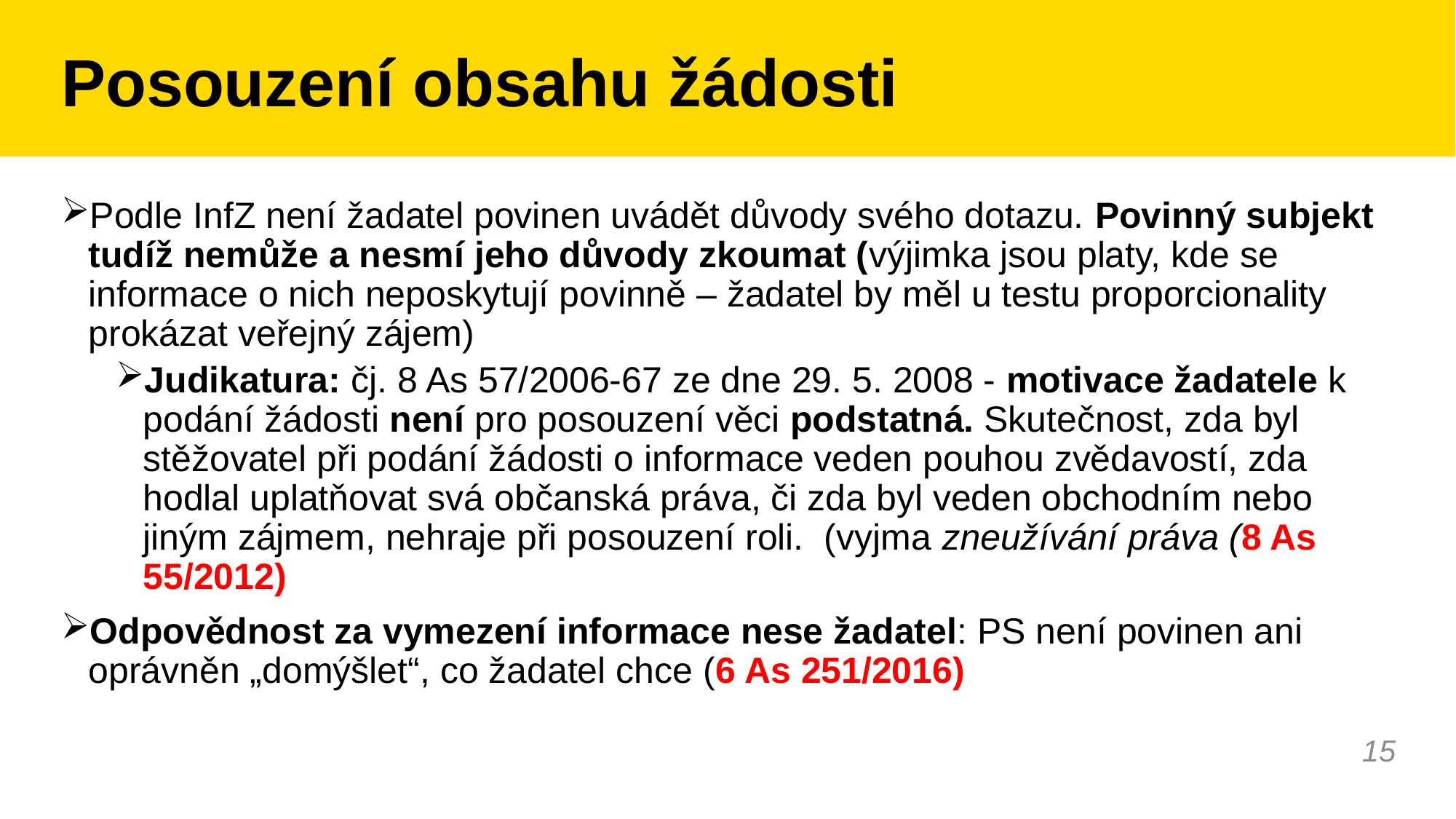

# Posouzení obsahu žádosti
Podle InfZ není žadatel povinen uvádět důvody svého dotazu. Povinný subjekt tudíž nemůže a nesmí jeho důvody zkoumat (výjimka jsou platy, kde se informace o nich neposkytují povinně – žadatel by měl u testu proporcionality prokázat veřejný zájem)
Judikatura: čj. 8 As 57/2006-67 ze dne 29. 5. 2008 - motivace žadatele k podání žádosti není pro posouzení věci podstatná. Skutečnost, zda byl stěžovatel při podání žádosti o informace veden pouhou zvědavostí, zda hodlal uplatňovat svá občanská práva, či zda byl veden obchodním nebo jiným zájmem, nehraje při posouzení roli.  (vyjma zneužívání práva (8 As 55/2012)
Odpovědnost za vymezení informace nese žadatel: PS není povinen ani oprávněn „domýšlet“, co žadatel chce (6 As 251/2016)

15